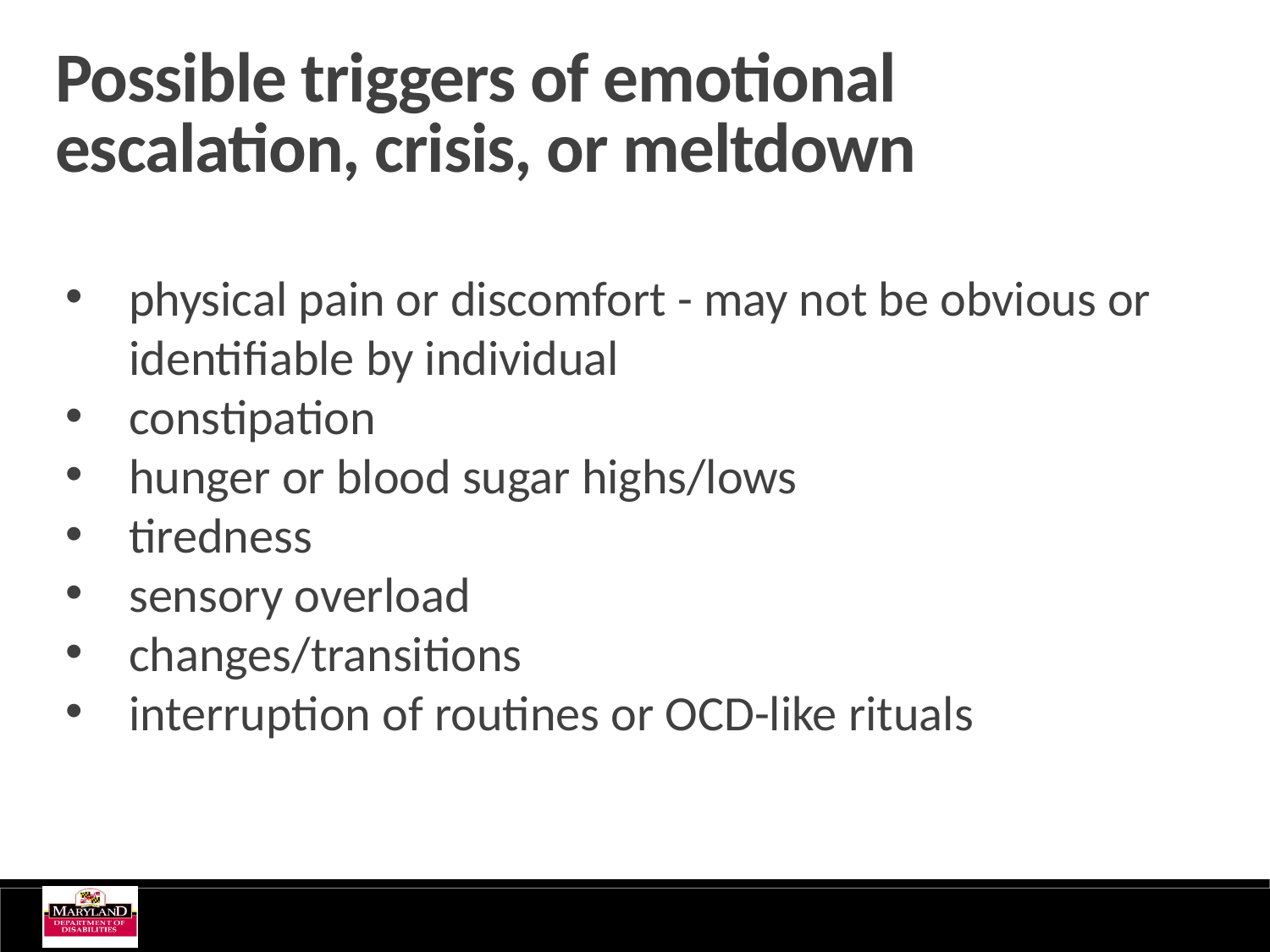

Possible triggers of emotional escalation, crisis, or meltdown

physical pain or discomfort - may not be obvious or identifiable by individual
constipation
hunger or blood sugar highs/lows
tiredness
sensory overload
changes/transitions
interruption of routines or OCD-like rituals